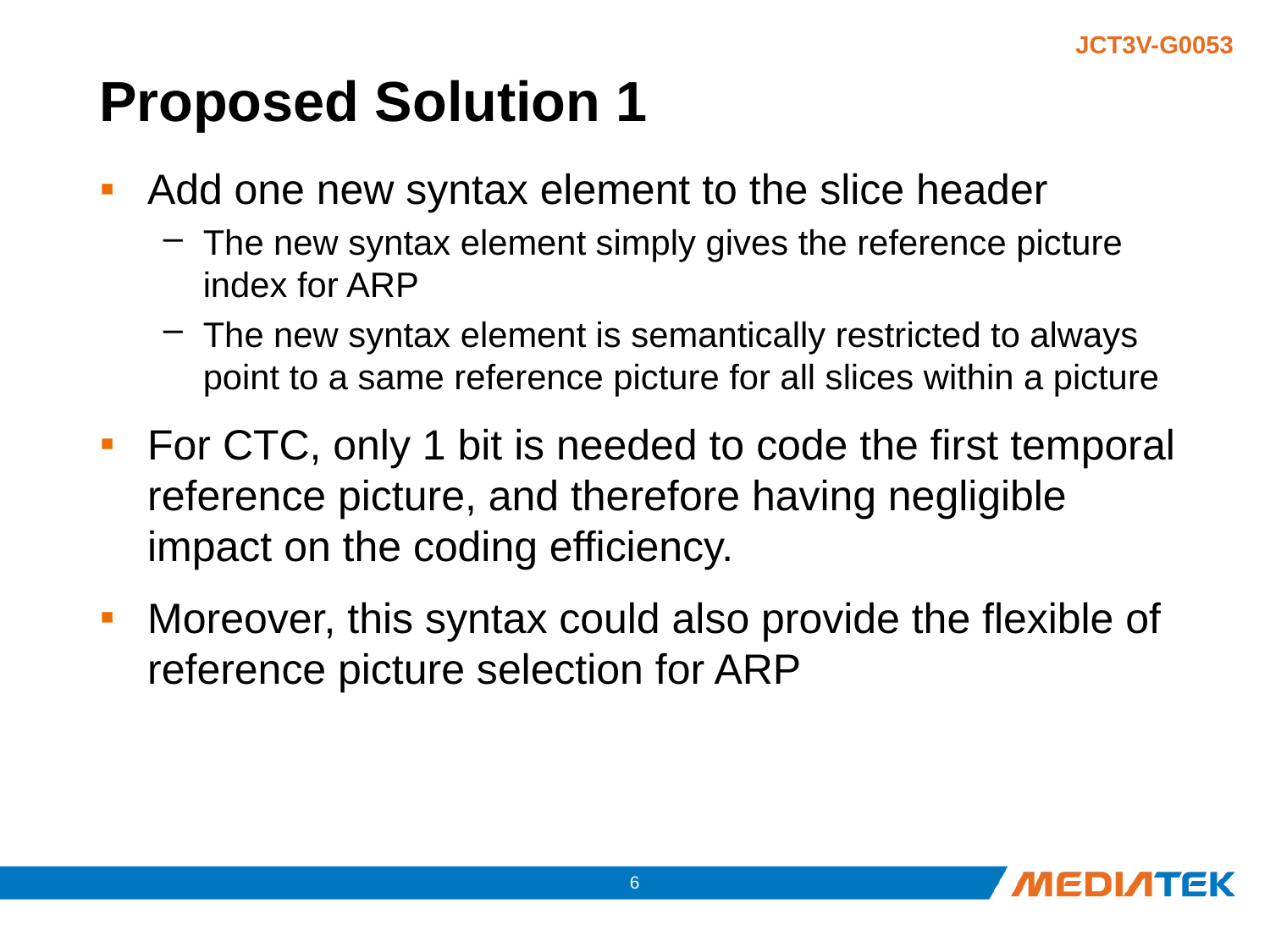

# Proposed Solution 1
Add one new syntax element to the slice header
The new syntax element simply gives the reference picture index for ARP
The new syntax element is semantically restricted to always point to a same reference picture for all slices within a picture
For CTC, only 1 bit is needed to code the first temporal reference picture, and therefore having negligible impact on the coding efficiency.
Moreover, this syntax could also provide the flexible of reference picture selection for ARP

6